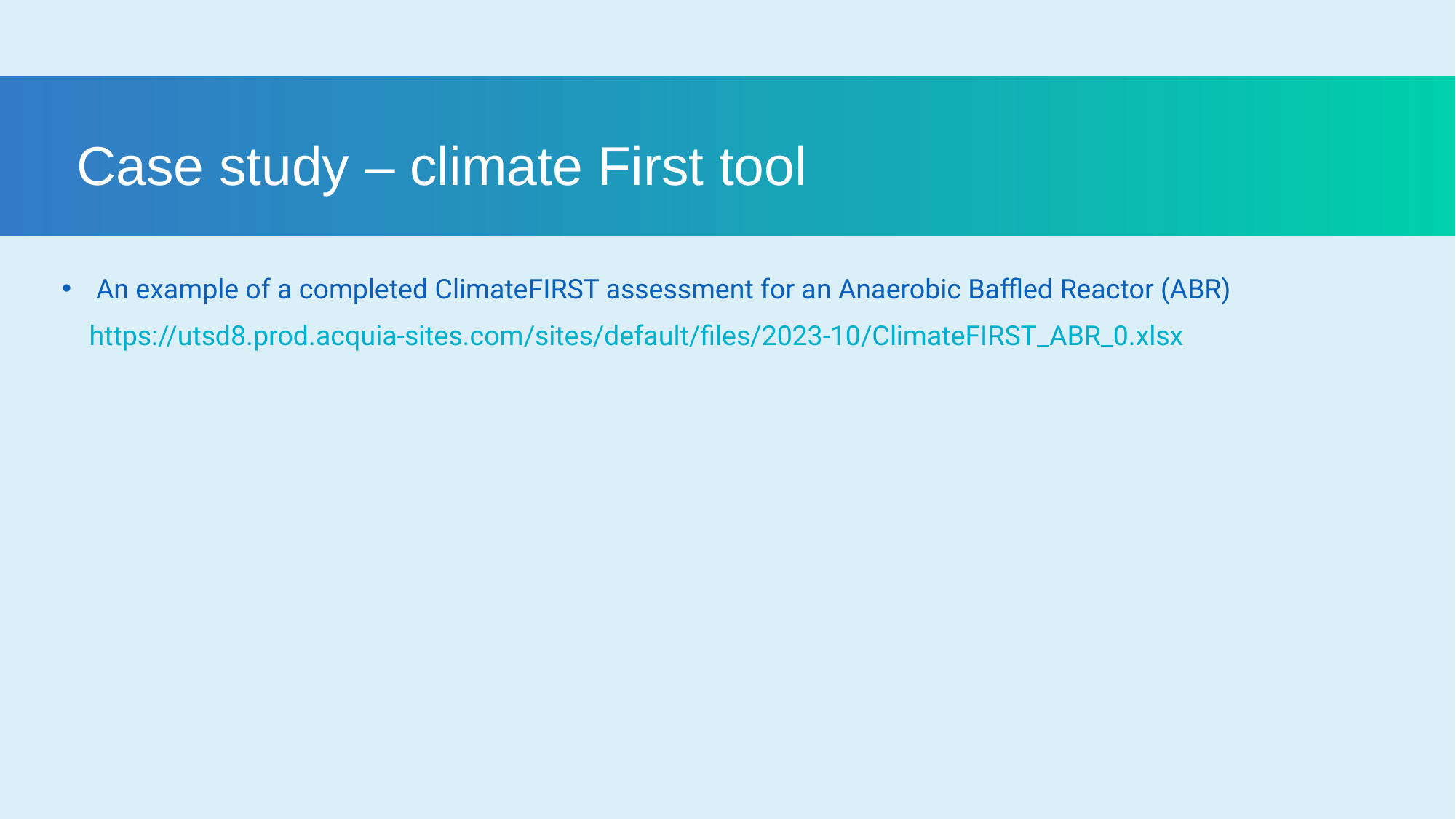

Case study – climate First tool
An example of a completed ClimateFIRST assessment for an Anaerobic Baffled Reactor (ABR)
https://utsd8.prod.acquia-sites.com/sites/default/files/2023-10/ClimateFIRST_ABR_0.xlsx